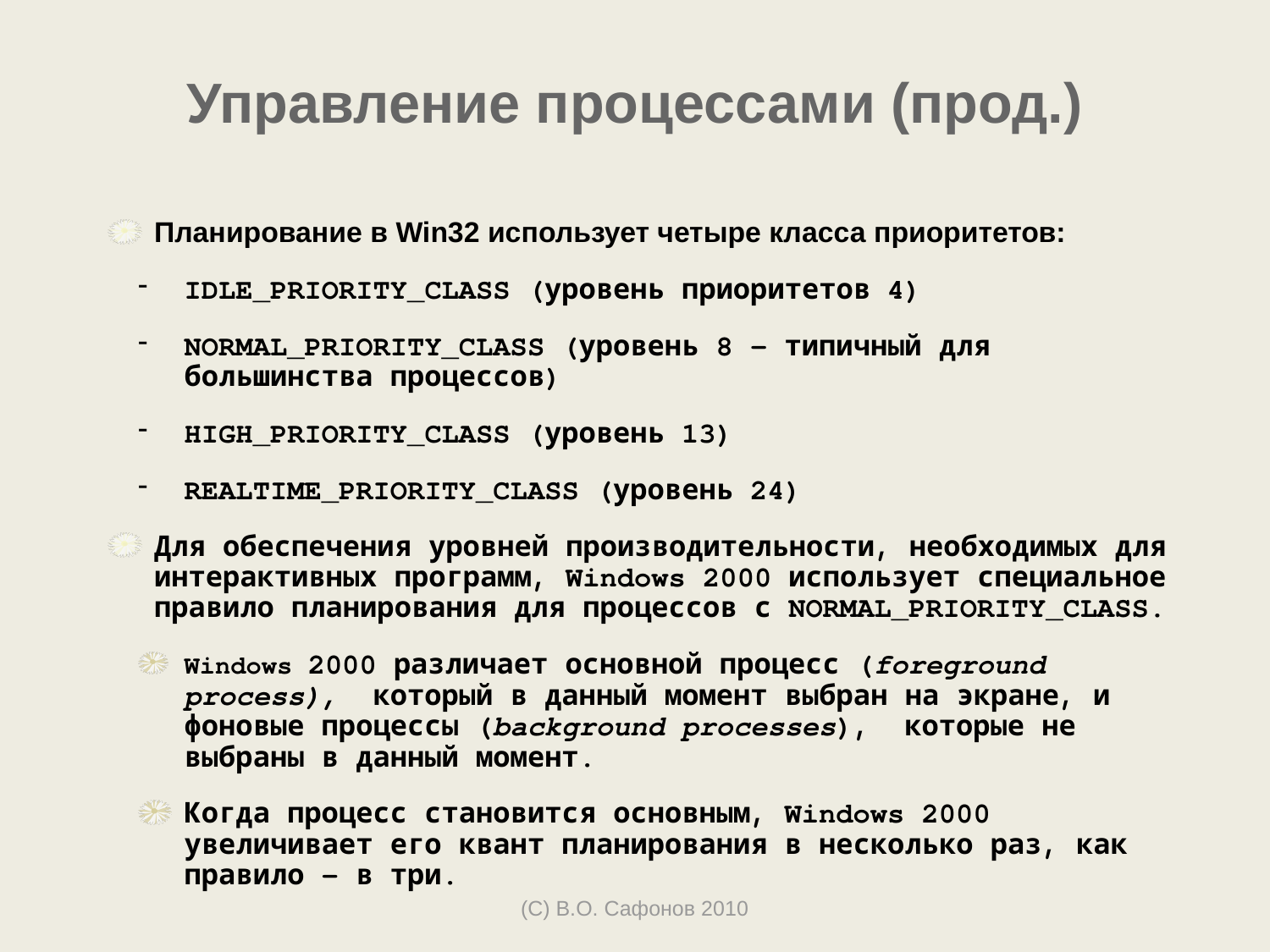

# Управление процессами (прод.)
Планирование в Win32 использует четыре класса приоритетов:
IDLE_PRIORITY_CLASS (уровень приоритетов 4)
NORMAL_PRIORITY_CLASS (уровень 8 — типичный для большинства процессов)
HIGH_PRIORITY_CLASS (уровень 13)
REALTIME_PRIORITY_CLASS (уровень 24)
Для обеспечения уровней производительности, необходимых для интерактивных программ, Windows 2000 использует специальное правило планирования для процессов с NORMAL_PRIORITY_CLASS.
Windows 2000 различает основной процесс (foreground process),  который в данный момент выбран на экране, и фоновые процессы (background processes),  которые не выбраны в данный момент.
Когда процесс становится основным, Windows 2000 увеличивает его квант планирования в несколько раз, как правило – в три.
(С) В.О. Сафонов 2010